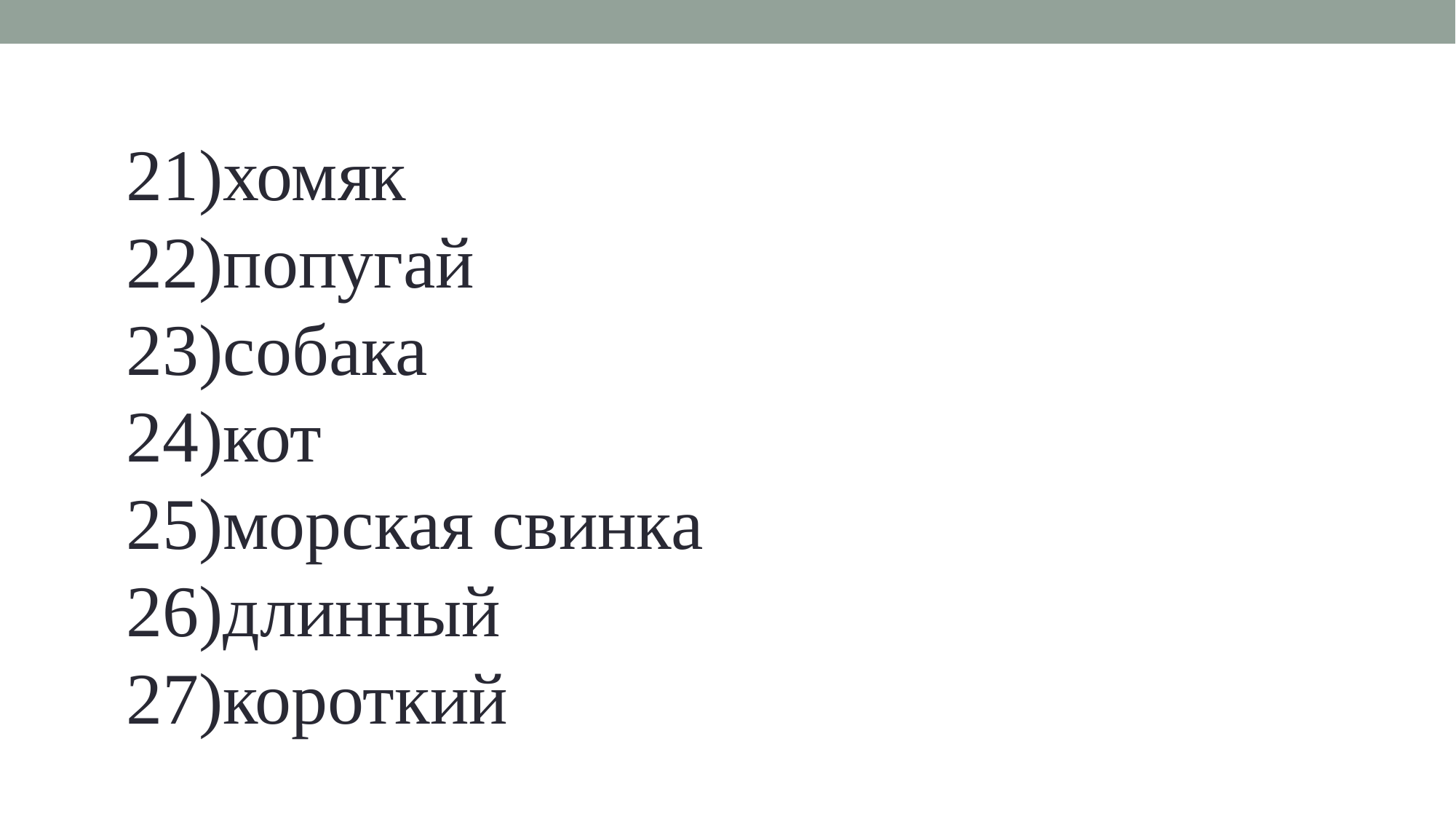

21)хомяк
22)попугай
23)собака
24)кот
25)морская свинка
26)длинный
27)короткий